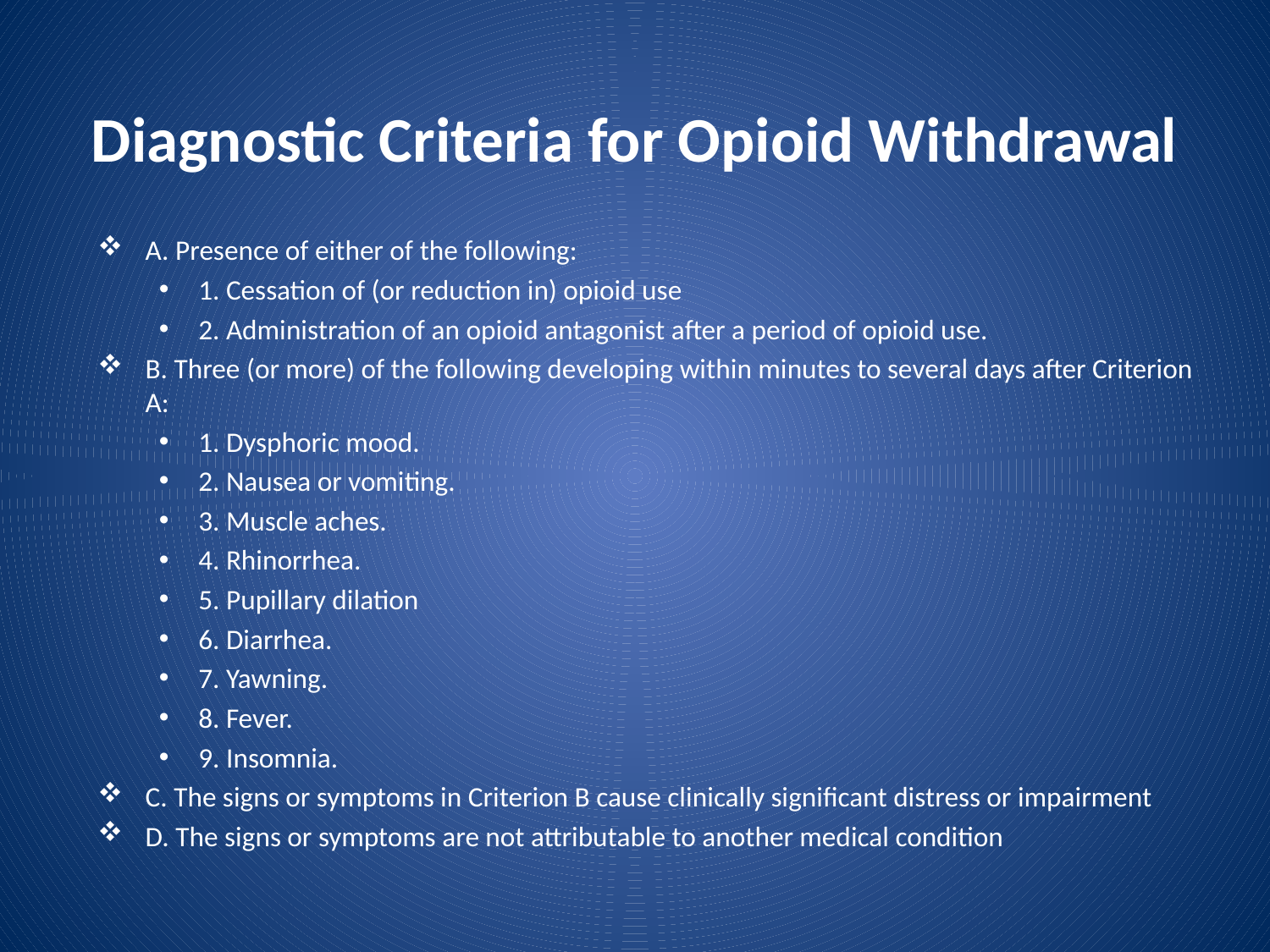

# Diagnostic Criteria for Opioid Withdrawal
A. Presence of either of the following:
1. Cessation of (or reduction in) opioid use
2. Administration of an opioid antagonist after a period of opioid use.
B. Three (or more) of the following developing within minutes to several days after Criterion A:
1. Dysphoric mood.
2. Nausea or vomiting.
3. Muscle aches.
4. Rhinorrhea.
5. Pupillary dilation
6. Diarrhea.
7. Yawning.
8. Fever.
9. Insomnia.
C. The signs or symptoms in Criterion B cause clinically significant distress or impairment
D. The signs or symptoms are not attributable to another medical condition